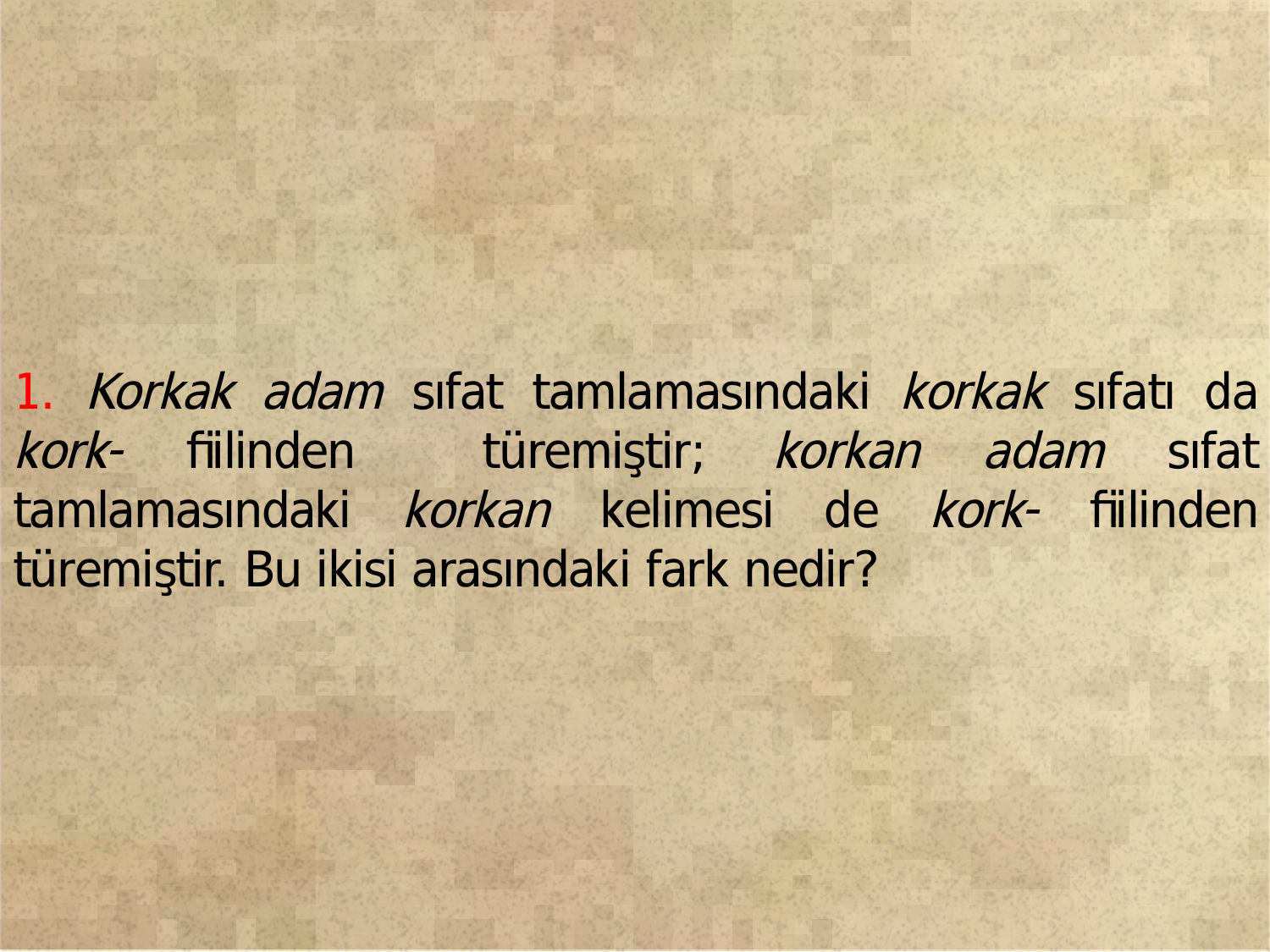

1. Korkak adam sıfat tamlamasındaki korkak sıfatı da kork- fiilinden  türemiştir; korkan adam sıfat tamlamasındaki korkan kelimesi de kork- fiilinden türemiştir. Bu ikisi arasındaki fark nedir?